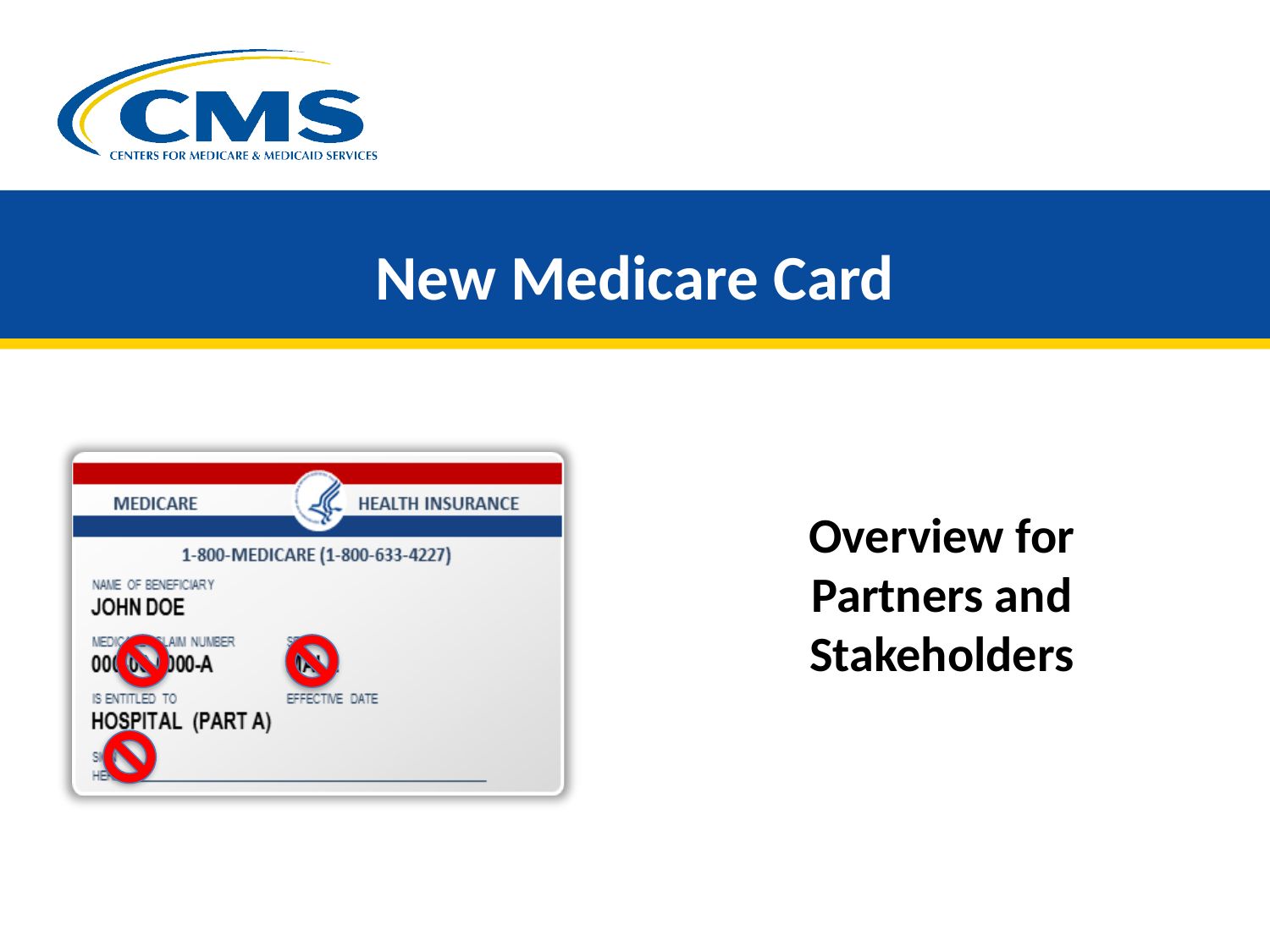

# New Medicare Card
Overview for Partners and Stakeholders